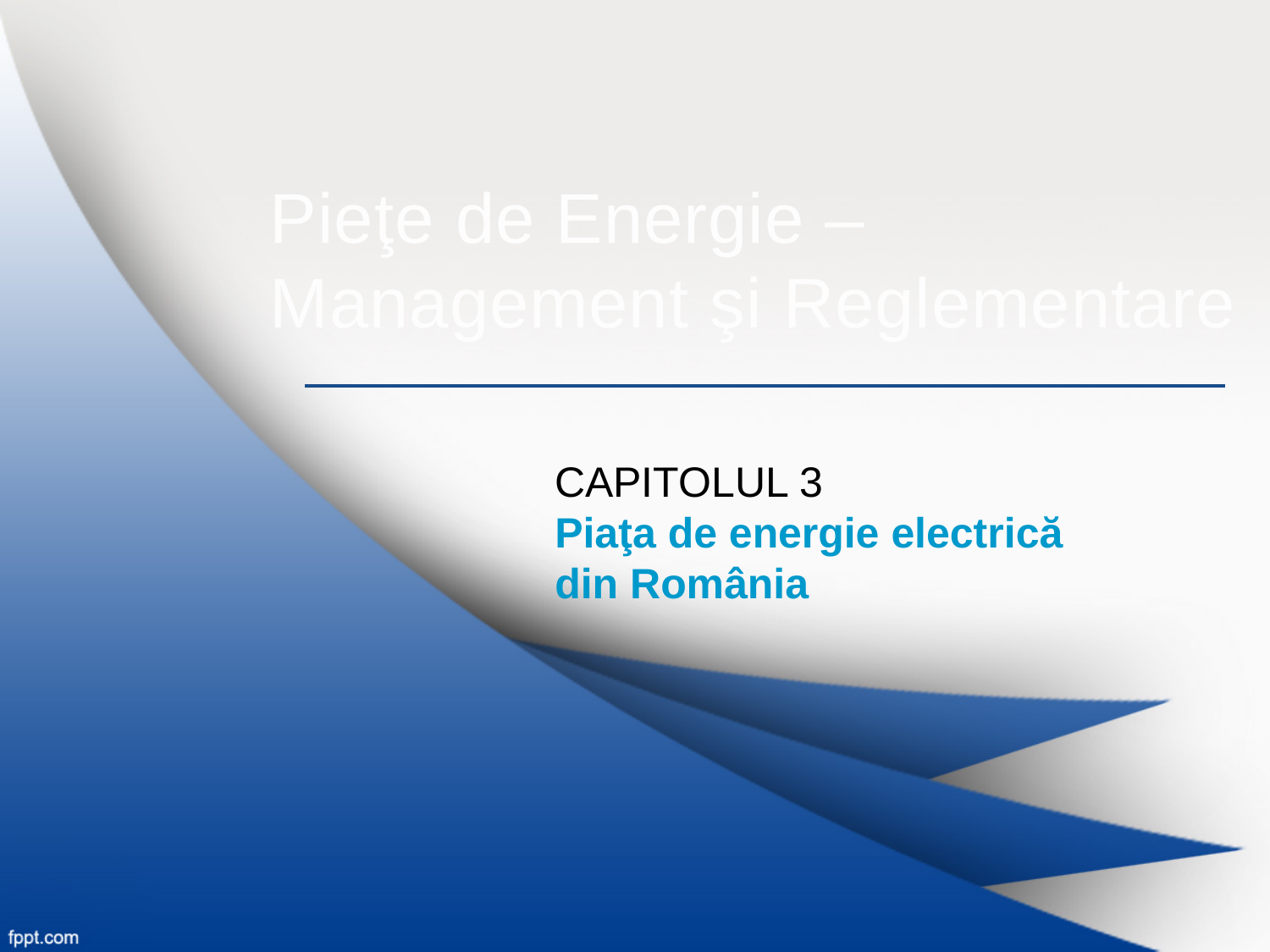

Pieţe de Energie –
Management şi Reglementare

CAPITOLUL 3
Piaţa de energie electrică
din România